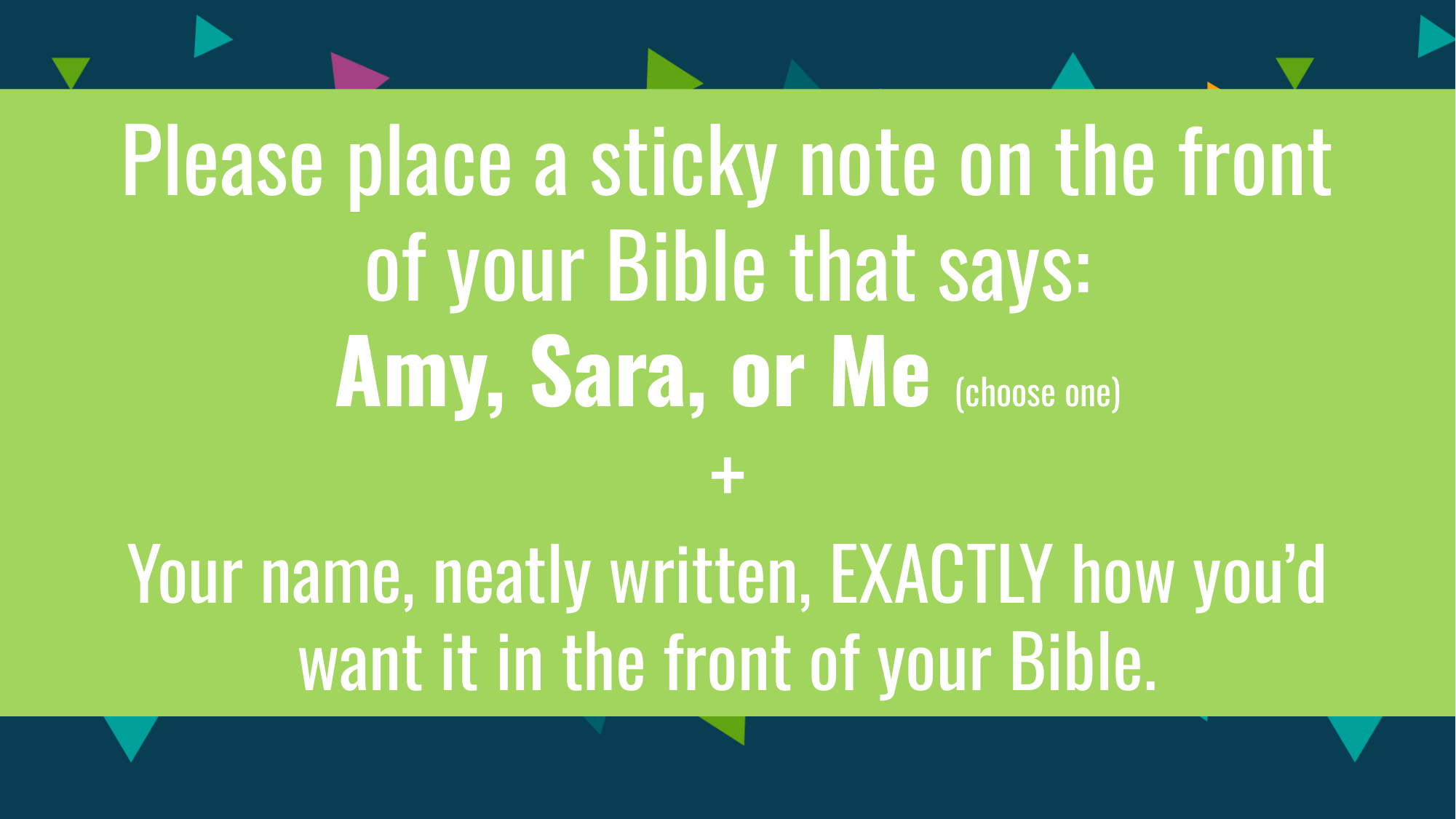

Please place a sticky note on the front of your Bible that says:
Amy, Sara, or Me (choose one)
+
Your name, neatly written, EXACTLY how you’d want it in the front of your Bible.